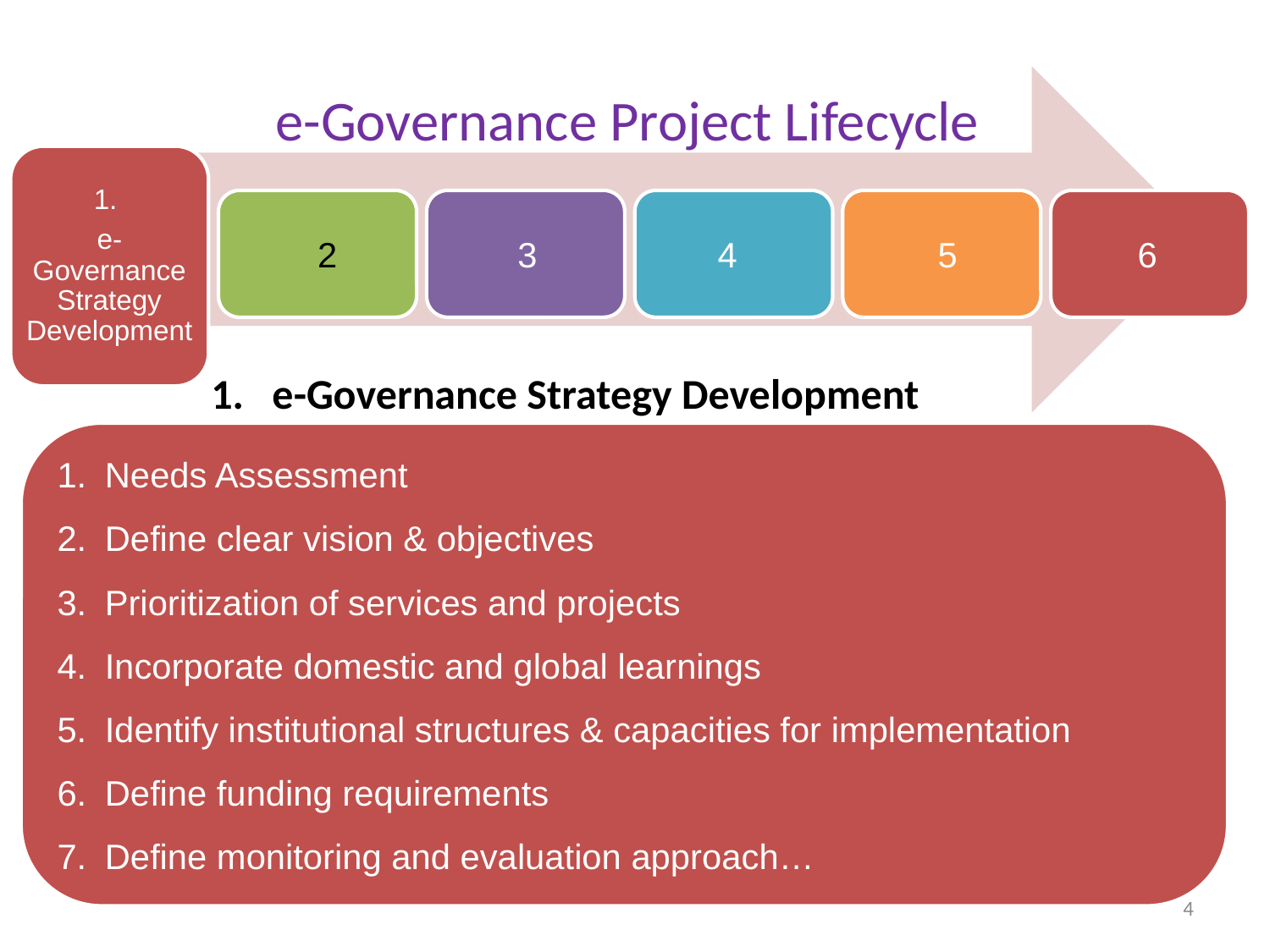

e-Governance Project Lifecycle

1.
e-Governance Strategy Development

2
3
4
5
6
1.   e-Governance Strategy Development
Needs Assessment
Define clear vision & objectives
Prioritization of services and projects
Incorporate domestic and global learnings
Identify institutional structures & capacities for implementation
Define funding requirements
Define monitoring and evaluation approach…
4